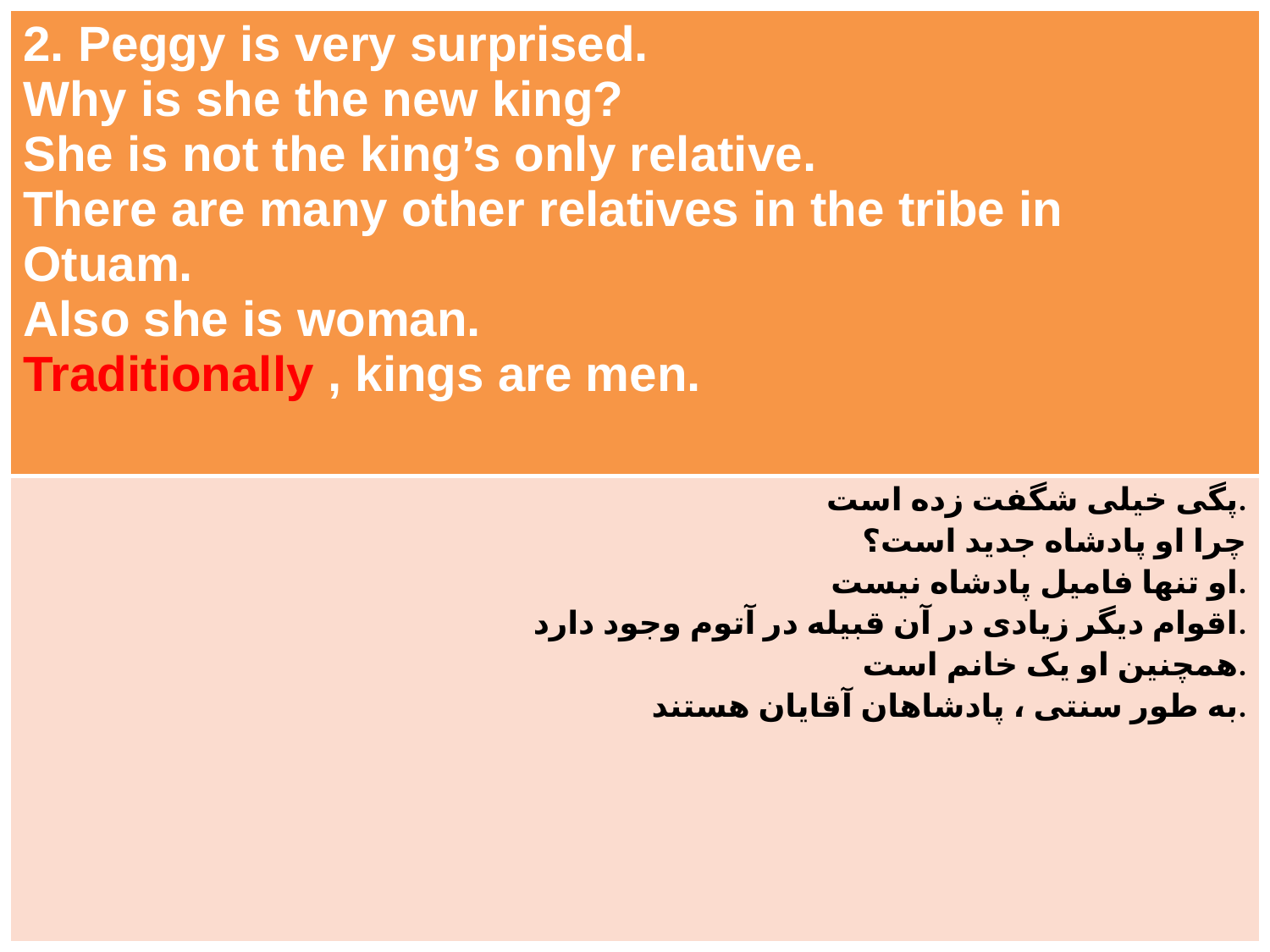

| 2. Peggy is very surprised. Why is she the new king? She is not the king’s only relative. There are many other relatives in the tribe in Otuam. Also she is woman. Traditionally , kings are men. |
| --- |
| پگی خیلی شگفت زده است. چرا او پادشاه جدید است؟ او تنها فامیل پادشاه نیست. اقوام دیگر زیادی در آن قبیله در آتوم وجود دارد. همچنین او یک خانم است. به طور سنتی ، پادشاهان آقایان هستند. |